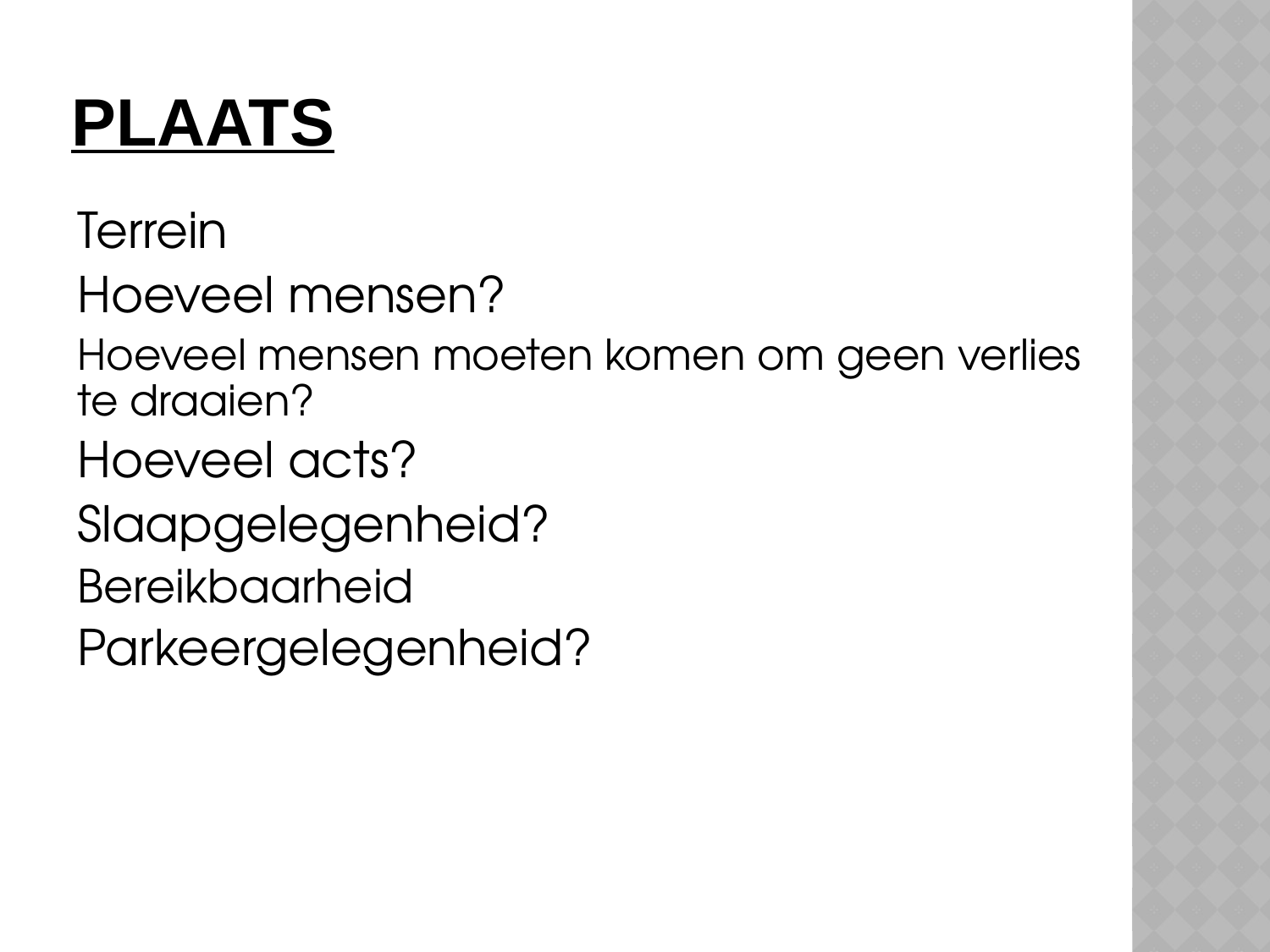

# Plaats
Terrein
Hoeveel mensen?
Hoeveel mensen moeten komen om geen verlies te draaien?
Hoeveel acts?
Slaapgelegenheid?
Bereikbaarheid
Parkeergelegenheid?